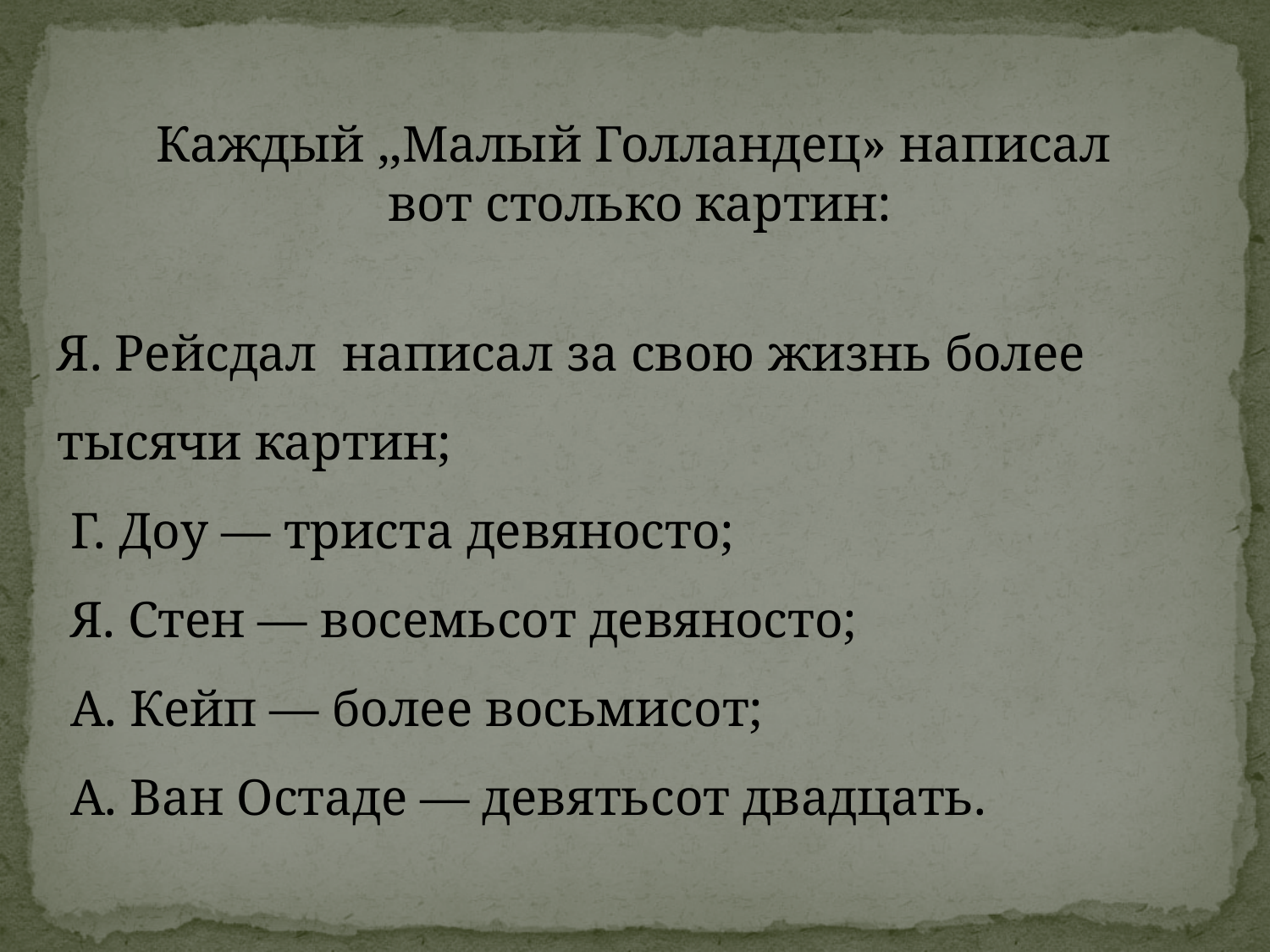

Каждый ,,Малый Голландец» написал
вот столько картин:
Я. Рейсдал  написал за свою жизнь более тысячи картин;
 Г. Доу — триста девяносто;
 Я. Стен — восемьсот девяносто;
 А. Кейп — более восьмисот;
 А. Ван Остаде — девятьсот двадцать.